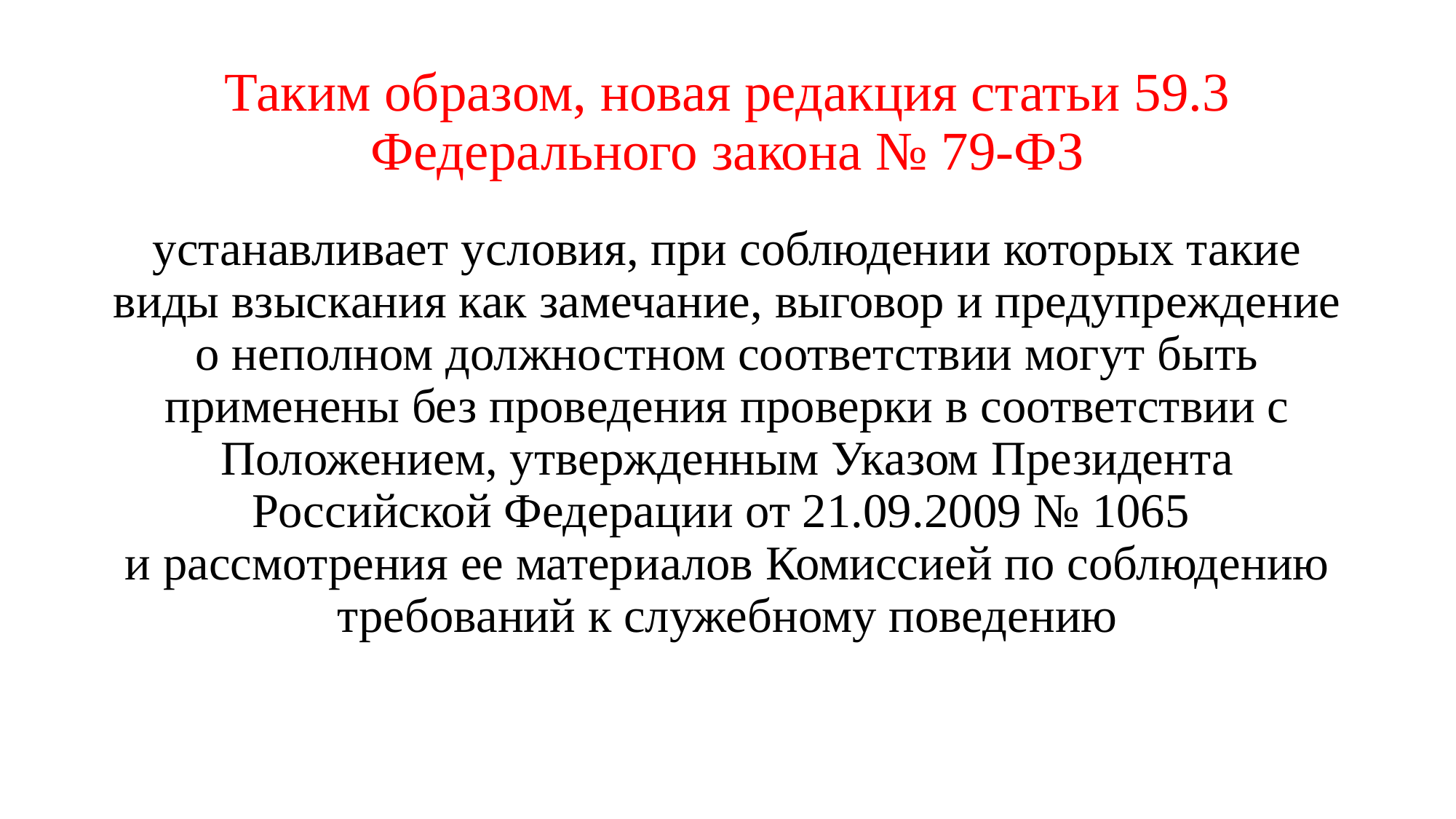

# Таким образом, новая редакция статьи 59.3 Федерального закона № 79-ФЗ
устанавливает условия, при соблюдении которых такие виды взыскания как замечание, выговор и предупреждение о неполном должностном соответствии могут быть применены без проведения проверки в соответствии с Положением, утвержденным Указом Президента Российской Федерации от 21.09.2009 № 1065
и рассмотрения ее материалов Комиссией по соблюдению требований к служебному поведению